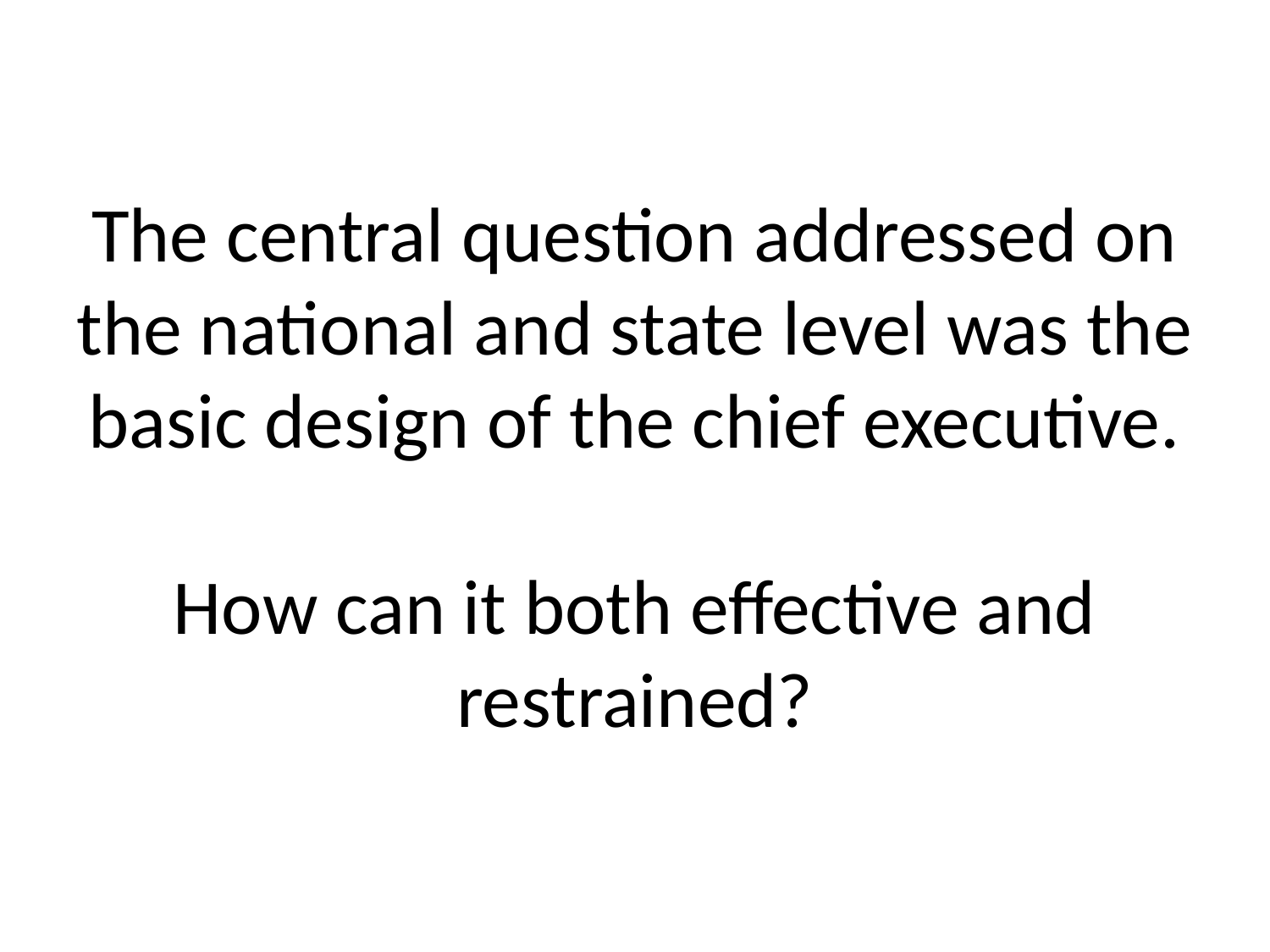

# The central question addressed on the national and state level was the basic design of the chief executive. How can it both effective and restrained?